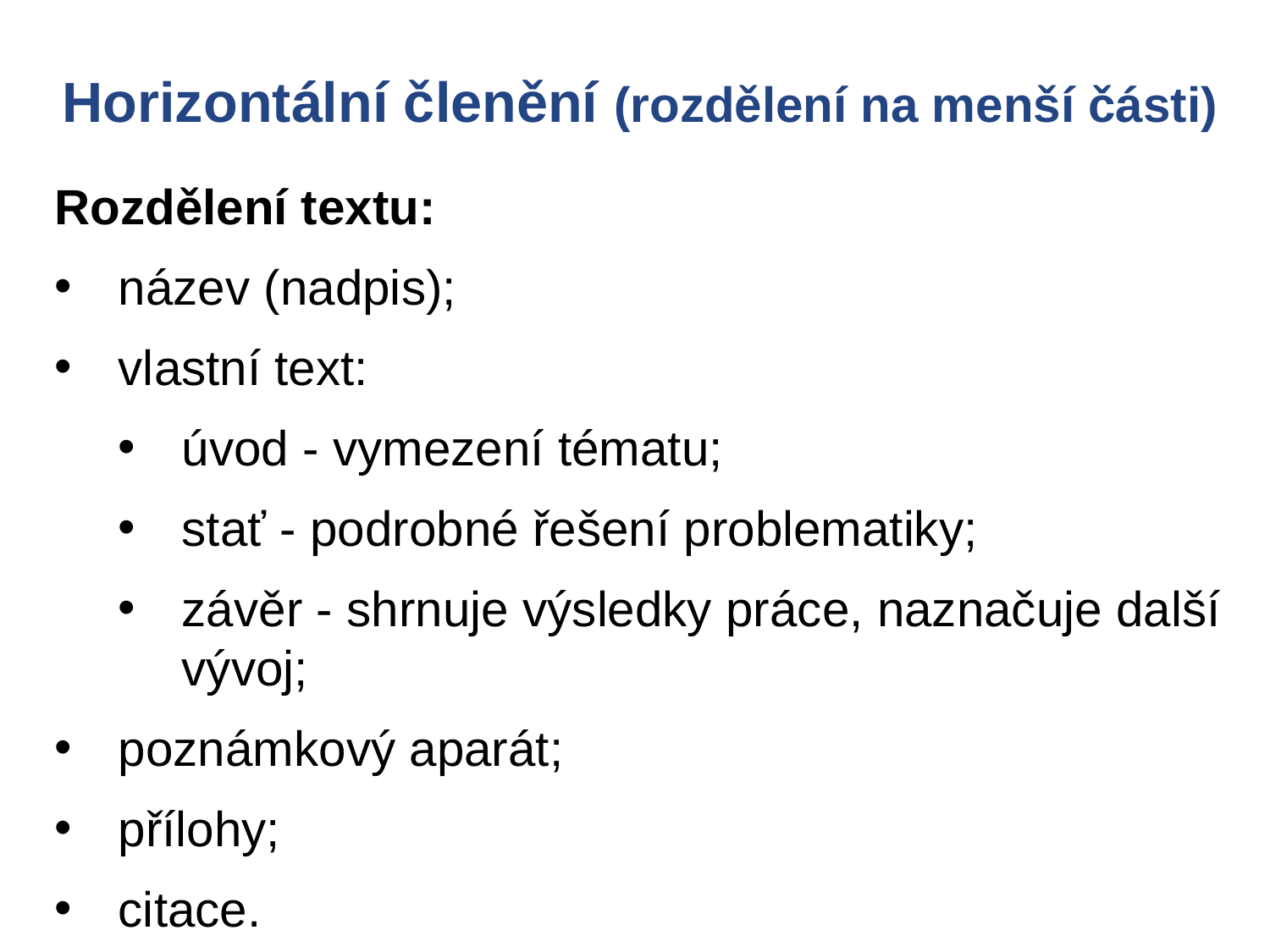

Horizontální členění (rozdělení na menší části)
Rozdělení textu:
název (nadpis);
vlastní text:
úvod - vymezení tématu;
stať - podrobné řešení problematiky;
závěr - shrnuje výsledky práce, naznačuje další vývoj;
poznámkový aparát;
přílohy;
citace.